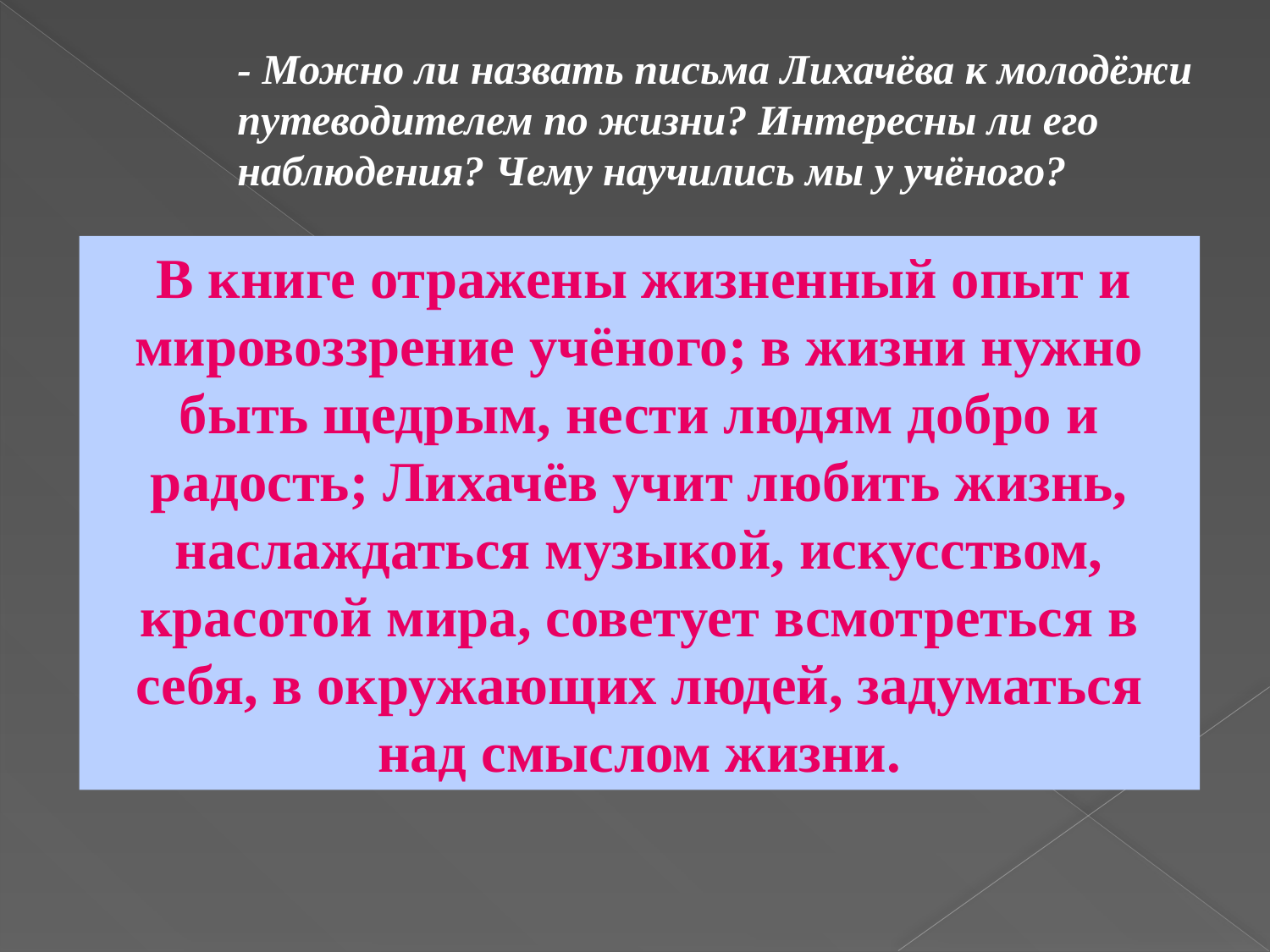

- Можно ли назвать письма Лихачёва к молодёжи путеводителем по жизни? Интересны ли его наблюдения? Чему научились мы у учёного?
 В книге отражены жизненный опыт и мировоззрение учёного; в жизни нужно быть щедрым, нести людям добро и радость; Лихачёв учит любить жизнь, наслаждаться музыкой, искусством, красотой мира, советует всмотреться в себя, в окружающих людей, задуматься над смыслом жизни.